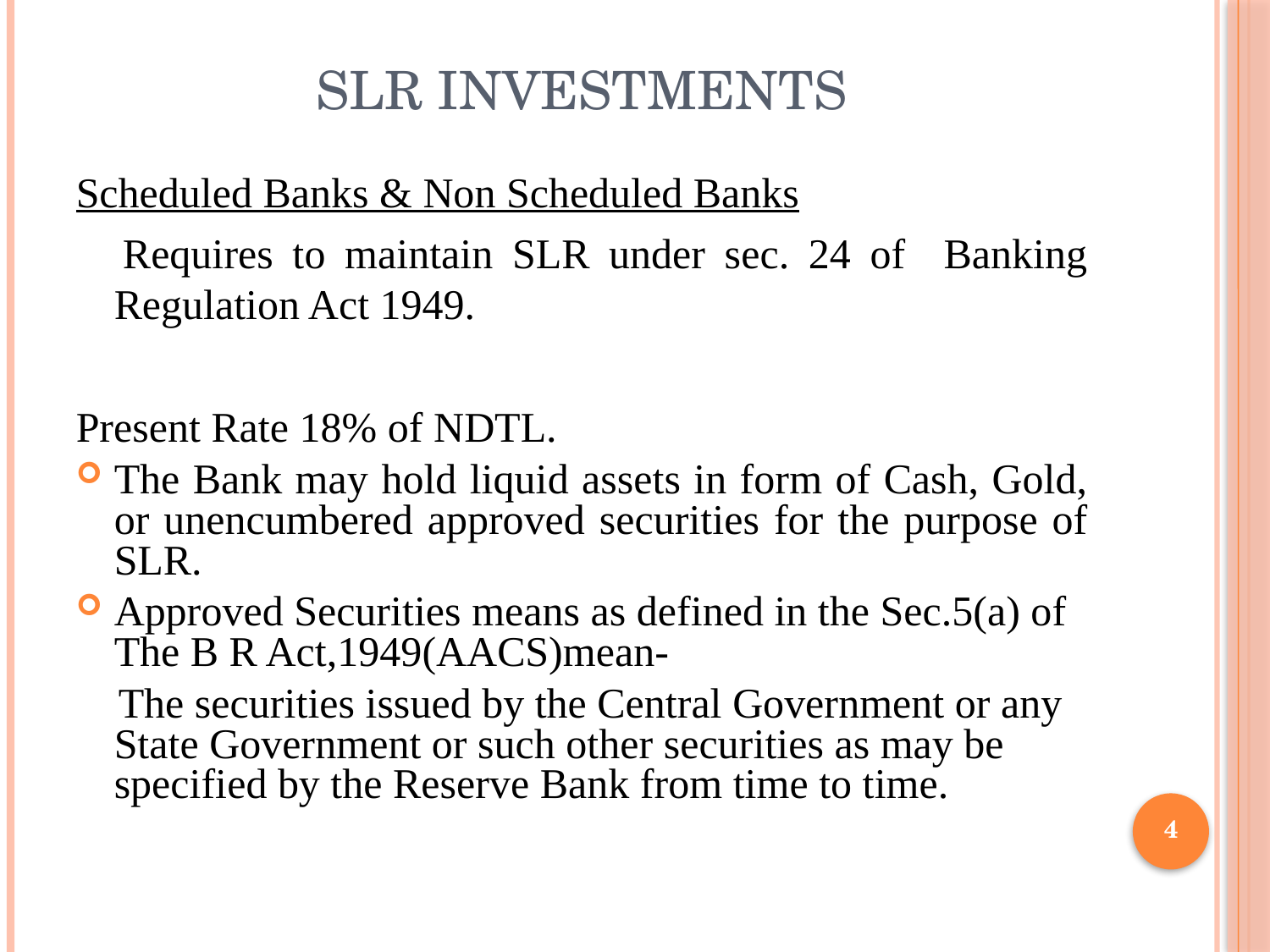

# SLR INVESTMENTS
Scheduled Banks & Non Scheduled Banks
 	Requires to maintain SLR under sec. 24 of  Banking Regulation Act 1949.

Present Rate 18% of NDTL.
The Bank may hold liquid assets in form of Cash, Gold, or unencumbered approved securities for the purpose of SLR.
Approved Securities means as defined in the Sec.5(a) of The B R Act,1949(AACS)mean-
    The securities issued by the Central Government or any State Government or such other securities as may be specified by the Reserve Bank from time to time.
4